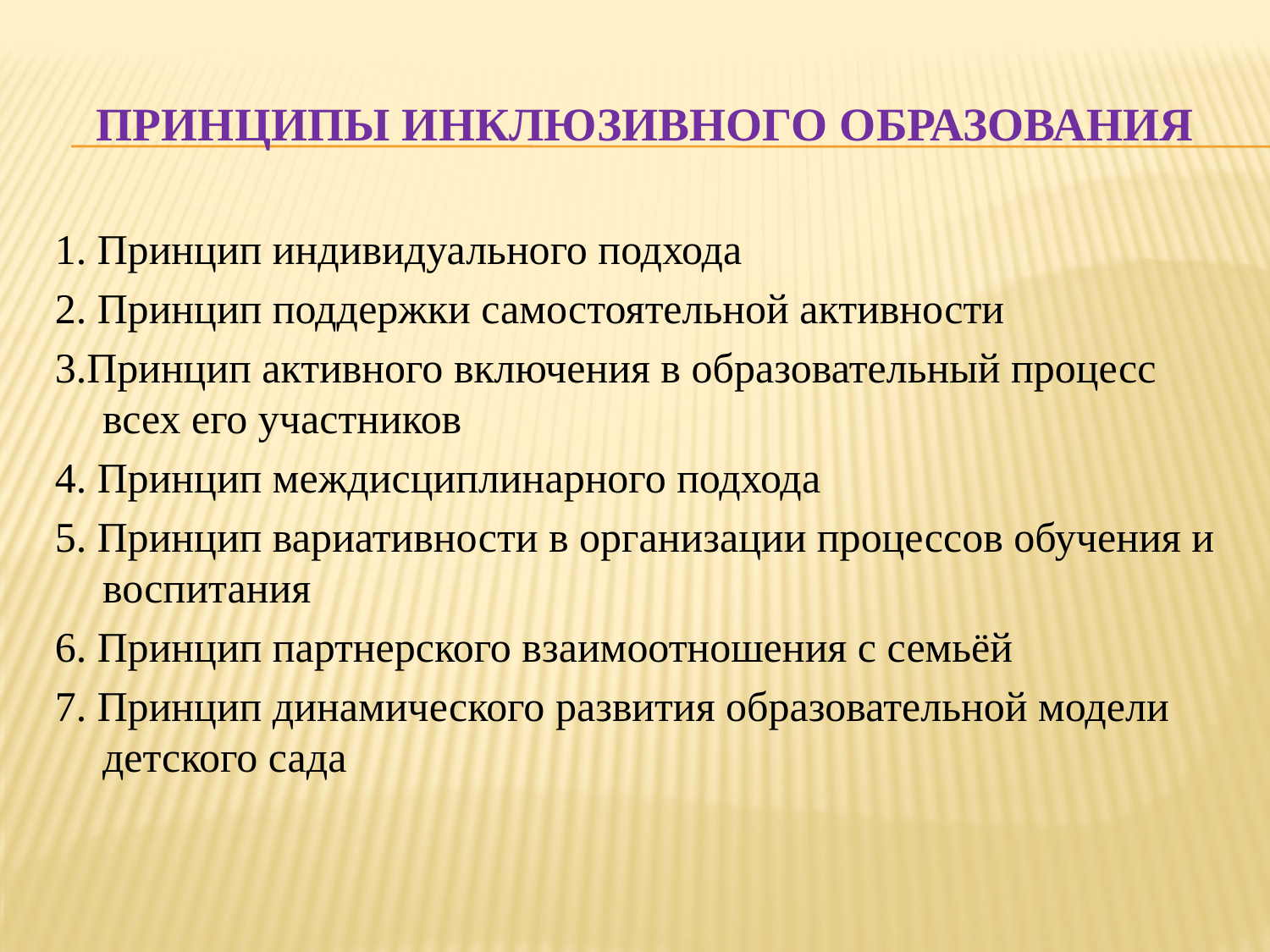

# Принципы инклюзивного образования
1. Принцип индивидуального подхода
2. Принцип поддержки самостоятельной активности
3.Принцип активного включения в образовательный процесс всех его участников
4. Принцип междисциплинарного подхода
5. Принцип вариативности в организации процессов обучения и воспитания
6. Принцип партнерского взаимоотношения с семьёй
7. Принцип динамического развития образовательной модели детского сада